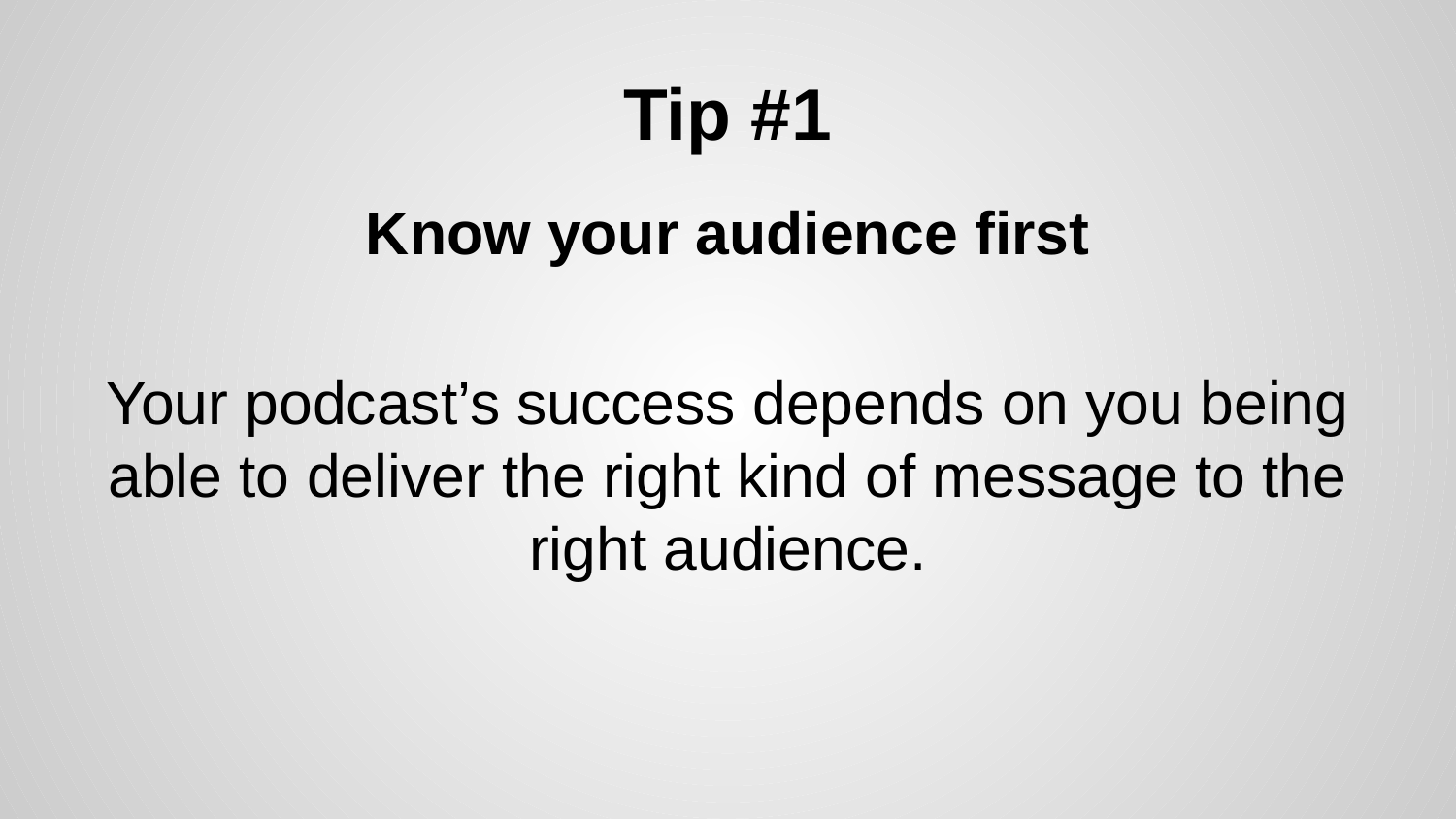

# Tip #1
Know your audience first

Your podcast’s success depends on you being able to deliver the right kind of message to the right audience.